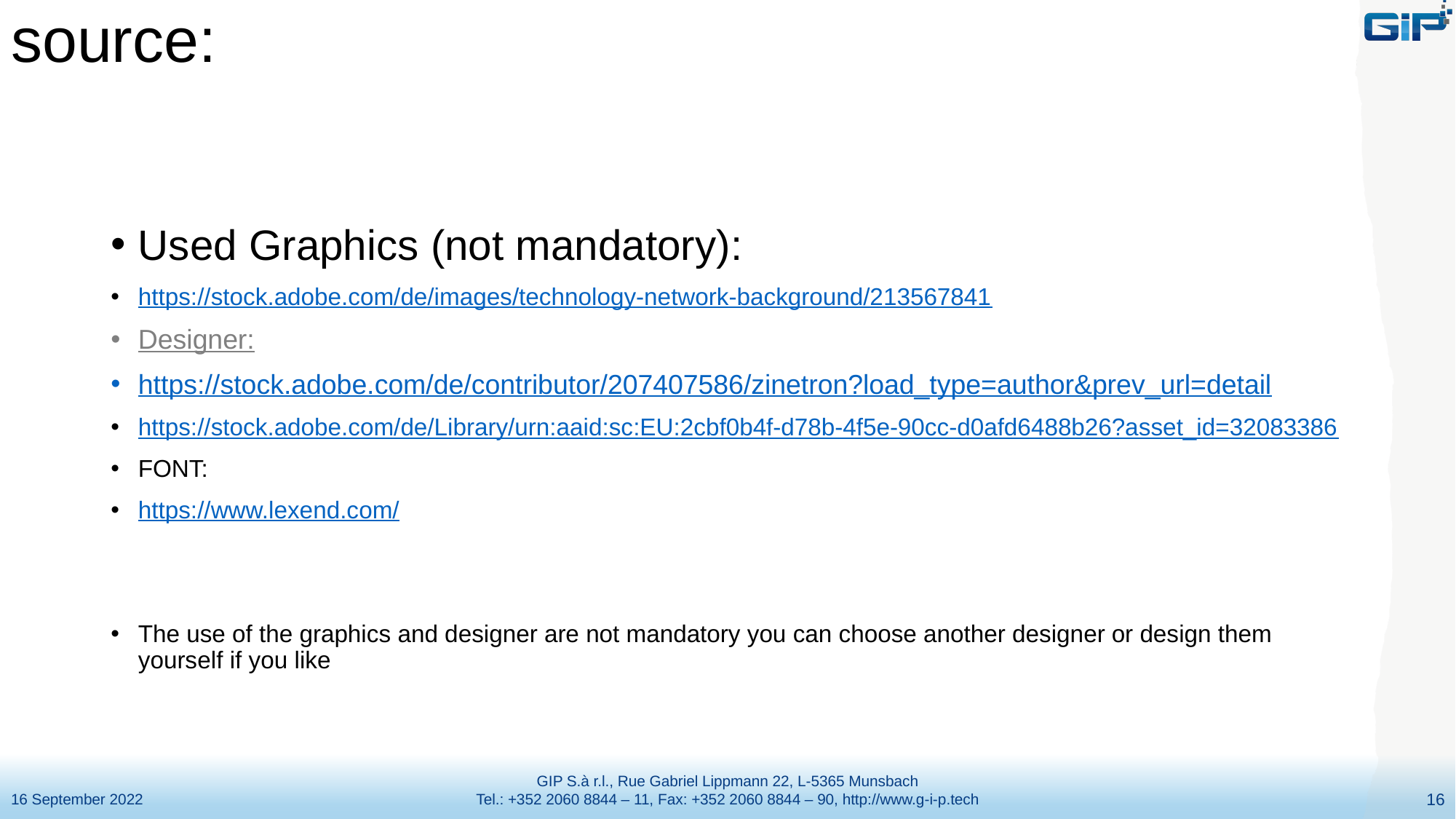

# source:
Used Graphics (not mandatory):
https://stock.adobe.com/de/images/technology-network-background/213567841
Designer:
https://stock.adobe.com/de/contributor/207407586/zinetron?load_type=author&prev_url=detail
https://stock.adobe.com/de/Library/urn:aaid:sc:EU:2cbf0b4f-d78b-4f5e-90cc-d0afd6488b26?asset_id=32083386
FONT:
https://www.lexend.com/

The use of the graphics and designer are not mandatory you can choose another designer or design them yourself if you like

16 September 2022
GIP S.à r.l., Rue Gabriel Lippmann 22, L-5365 Munsbach
Tel.: +352 2060 8844 – 11, Fax: +352 2060 8844 – 90, http://www.g-i-p.tech

16